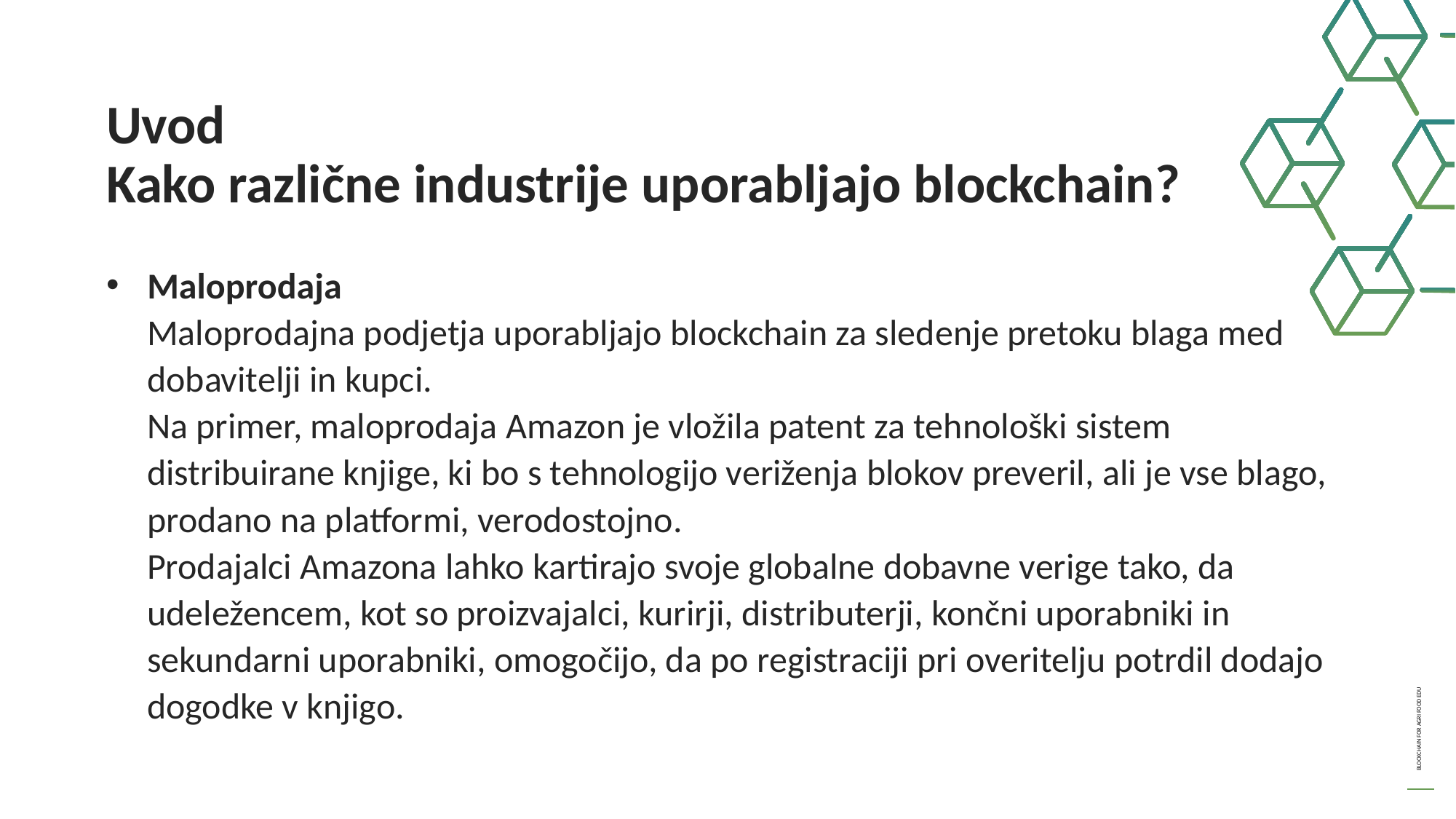

Uvod
Kako različne industrije uporabljajo blockchain?
Maloprodaja
Maloprodajna podjetja uporabljajo blockchain za sledenje pretoku blaga med dobavitelji in kupci.
Na primer, maloprodaja Amazon je vložila patent za tehnološki sistem distribuirane knjige, ki bo s tehnologijo veriženja blokov preveril, ali je vse blago, prodano na platformi, verodostojno.
Prodajalci Amazona lahko kartirajo svoje globalne dobavne verige tako, da udeležencem, kot so proizvajalci, kurirji, distributerji, končni uporabniki in sekundarni uporabniki, omogočijo, da po registraciji pri overitelju potrdil dodajo dogodke v knjigo.